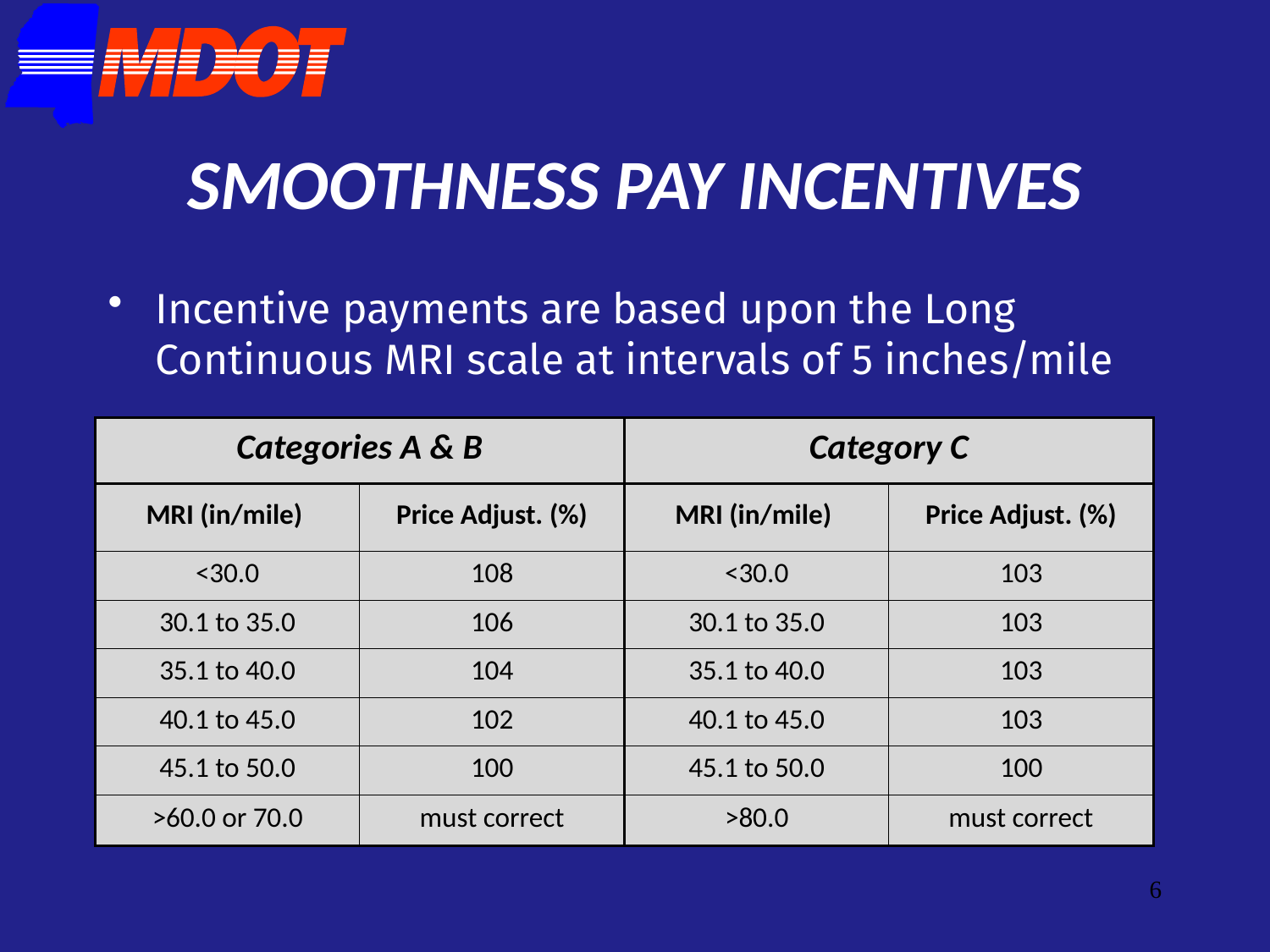

# SMOOTHNESS PAY INCENTIVES
Incentive payments are based upon the Long Continuous MRI scale at intervals of 5 inches/mile

| Categories A & B |  | Category C |  |
| --- | --- | --- | --- |
| MRI (in/mile) | Price Adjust. (%) | MRI (in/mile) | Price Adjust. (%) |
| <30.0 | 108 | <30.0 | 103 |
| 30.1 to 35.0 | 106 | 30.1 to 35.0 | 103 |
| 35.1 to 40.0 | 104 | 35.1 to 40.0 | 103 |
| 40.1 to 45.0 | 102 | 40.1 to 45.0 | 103 |
| 45.1 to 50.0 | 100 | 45.1 to 50.0 | 100 |
| >60.0 or 70.0 | must correct | >80.0 | must correct |
6